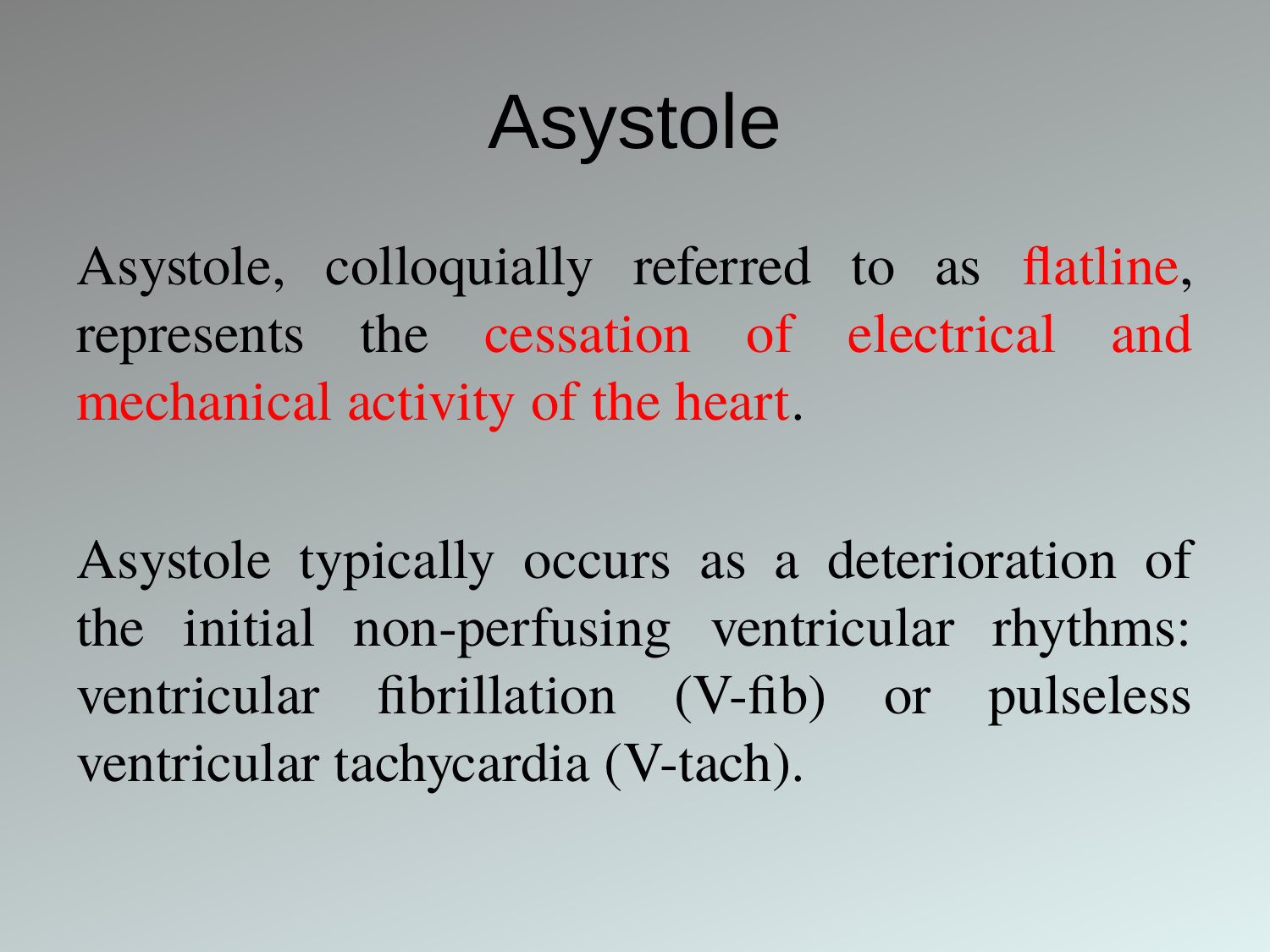

# Asystole
Asystole, colloquially referred to as flatline, represents the cessation of electrical and mechanical activity of the heart.

Asystole typically occurs as a deterioration of the initial non-perfusing ventricular rhythms: ventricular fibrillation (V-fib) or pulseless ventricular tachycardia (V-tach).